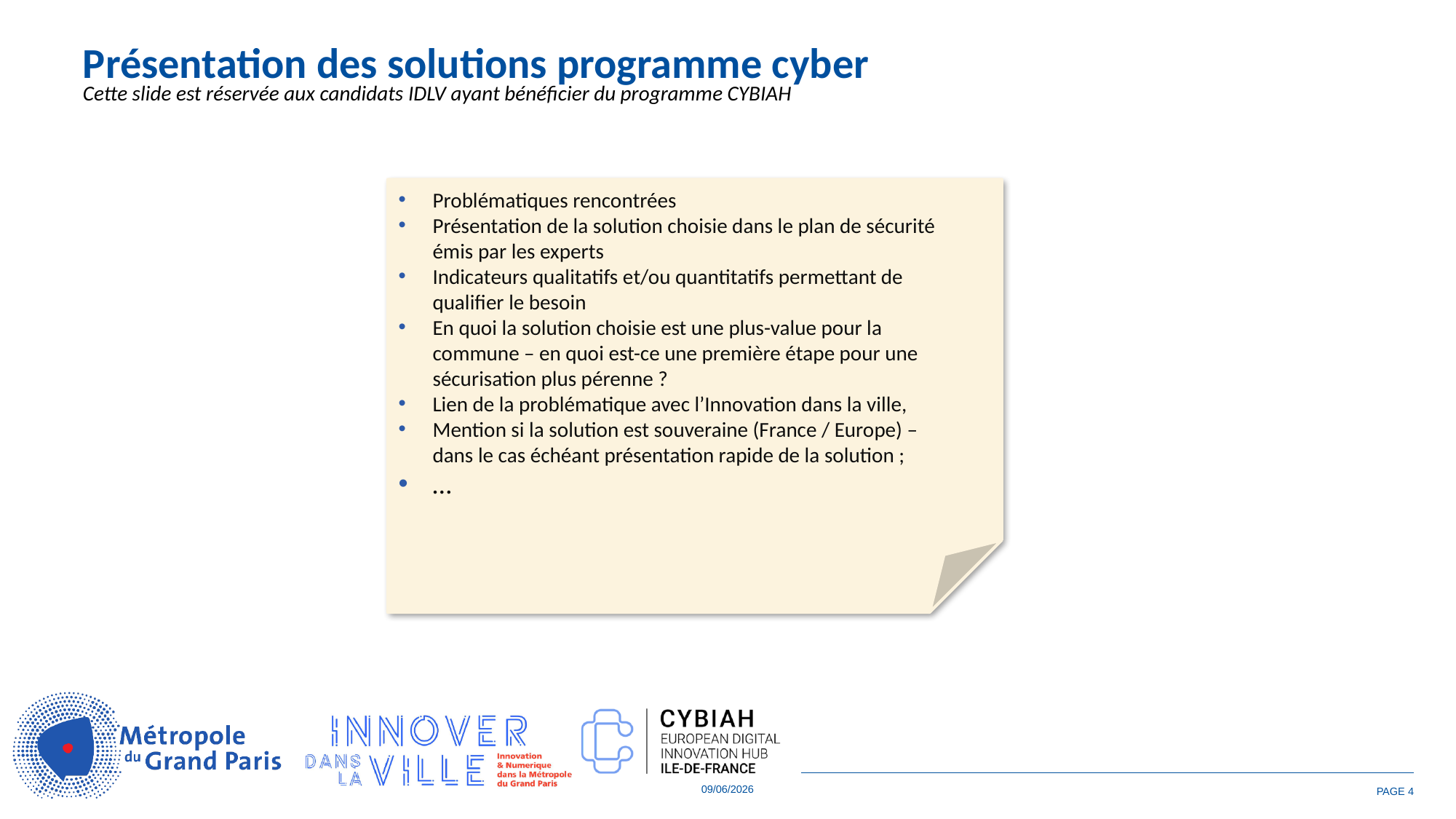

Présentation des solutions programme cyber
Cette slide est réservée aux candidats IDLV ayant bénéficier du programme CYBIAH

Problématiques rencontrées
Présentation de la solution choisie dans le plan de sécurité émis par les experts
Indicateurs qualitatifs et/ou quantitatifs permettant de qualifier le besoin
En quoi la solution choisie est une plus-value pour la commune – en quoi est-ce une première étape pour une sécurisation plus pérenne ?
Lien de la problématique avec l’Innovation dans la ville,
Mention si la solution est souveraine (France / Europe) – dans le cas échéant présentation rapide de la solution ;
…

09/06/2026
PAGE 4